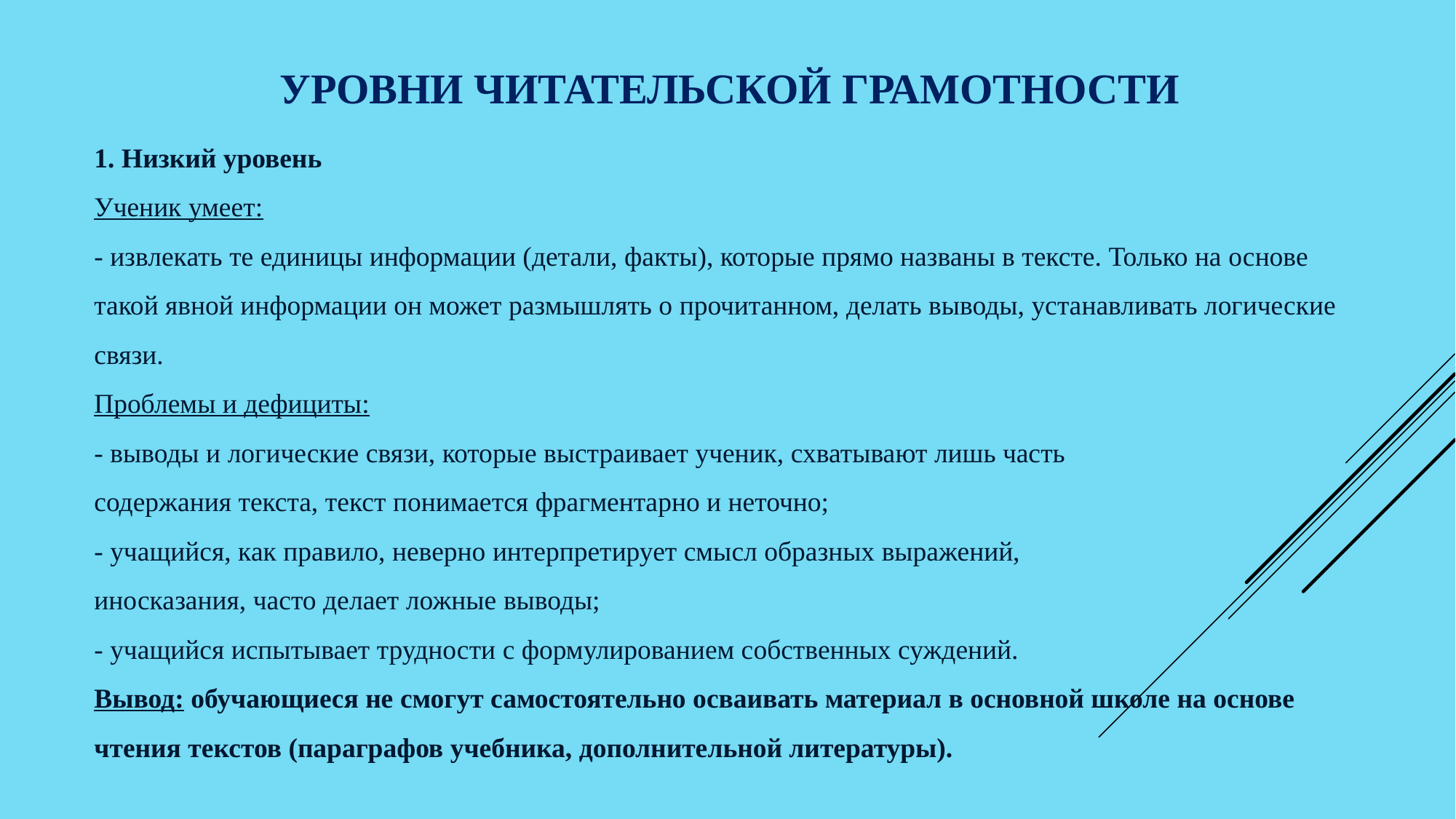

УРОВНИ ЧИТАТЕЛЬСКОЙ ГРАМОТНОСТИ
1. Низкий уровень
Ученик умеет:
- извлекать те единицы информации (детали, факты), которые прямо названы в тексте. Только на основе такой явной информации он может размышлять о прочитанном, делать выводы, устанавливать логические связи.
Проблемы и дефициты:
- выводы и логические связи, которые выстраивает ученик, схватывают лишь часть
содержания текста, текст понимается фрагментарно и неточно;
- учащийся, как правило, неверно интерпретирует смысл образных выражений,
иносказания, часто делает ложные выводы;
- учащийся испытывает трудности с формулированием собственных суждений.
Вывод: обучающиеся не смогут самостоятельно осваивать материал в основной школе на основе чтения текстов (параграфов учебника, дополнительной литературы).